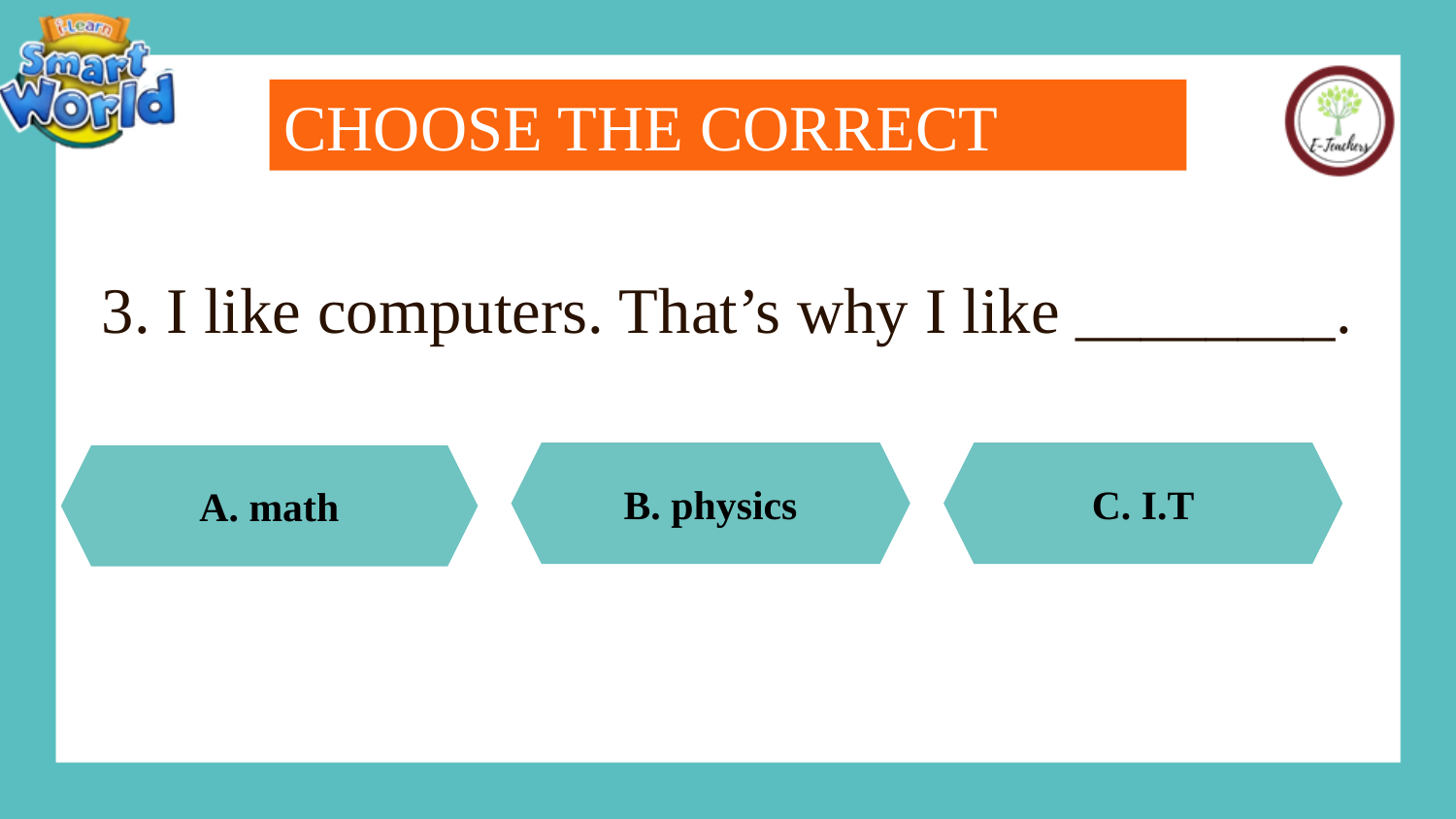

CHOOSE THE CORRECT ANSWER
3. I like computers. That’s why I like ________.
B. physics
C. I.T
A. math